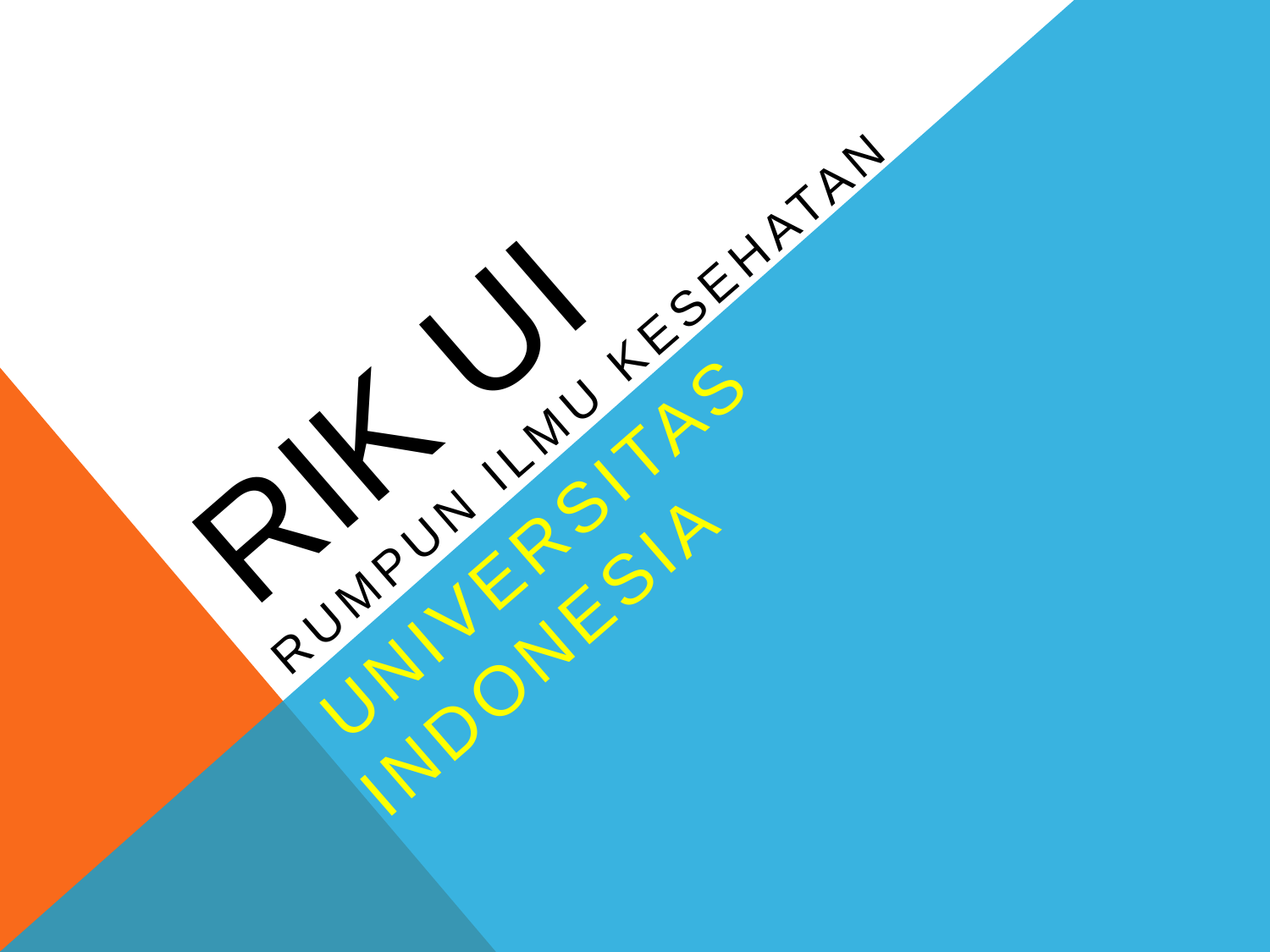

# Rik Ui
Rumpun ilmu kesehatan
 Universitas Indonesia